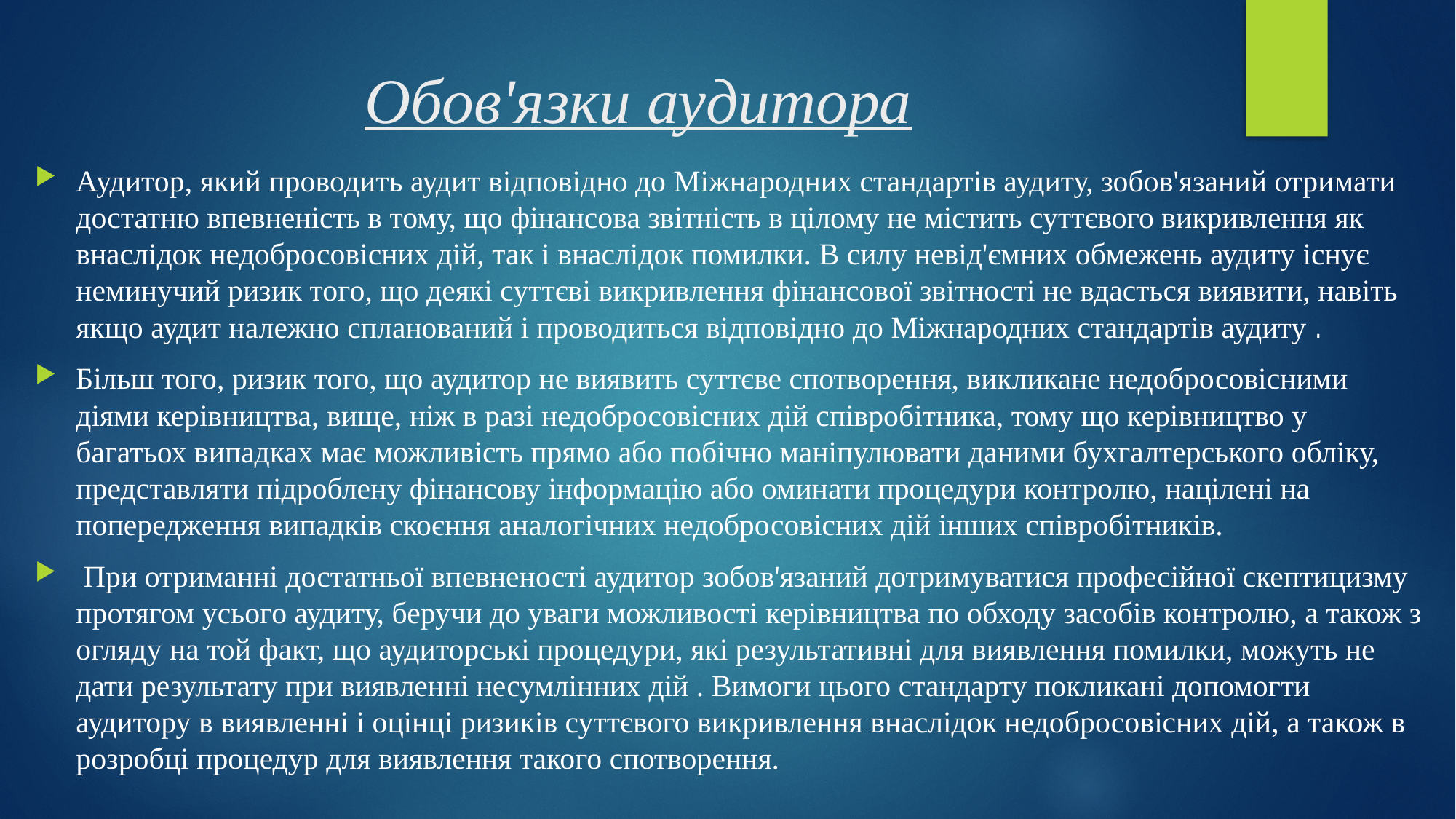

# Обов'язки аудитора
Аудитор, який проводить аудит відповідно до Міжнародних стандартів аудиту, зобов'язаний отримати достатню впевненість в тому, що фінансова звітність в цілому не містить суттєвого викривлення як внаслідок недобросовісних дій, так і внаслідок помилки. В силу невід'ємних обмежень аудиту існує неминучий ризик того, що деякі суттєві викривлення фінансової звітності не вдасться виявити, навіть якщо аудит належно спланований і проводиться відповідно до Міжнародних стандартів аудиту .
Більш того, ризик того, що аудитор не виявить суттєве спотворення, викликане недобросовісними діями керівництва, вище, ніж в разі недобросовісних дій співробітника, тому що керівництво у багатьох випадках має можливість прямо або побічно маніпулювати даними бухгалтерського обліку, представляти підроблену фінансову інформацію або оминати процедури контролю, націлені на попередження випадків скоєння аналогічних недобросовісних дій інших співробітників.
 При отриманні достатньої впевненості аудитор зобов'язаний дотримуватися професійної скептицизму протягом усього аудиту, беручи до уваги можливості керівництва по обходу засобів контролю, а також з огляду на той факт, що аудиторські процедури, які результативні для виявлення помилки, можуть не дати результату при виявленні несумлінних дій . Вимоги цього стандарту покликані допомогти аудитору в виявленні і оцінці ризиків суттєвого викривлення внаслідок недобросовісних дій, а також в розробці процедур для виявлення такого спотворення.